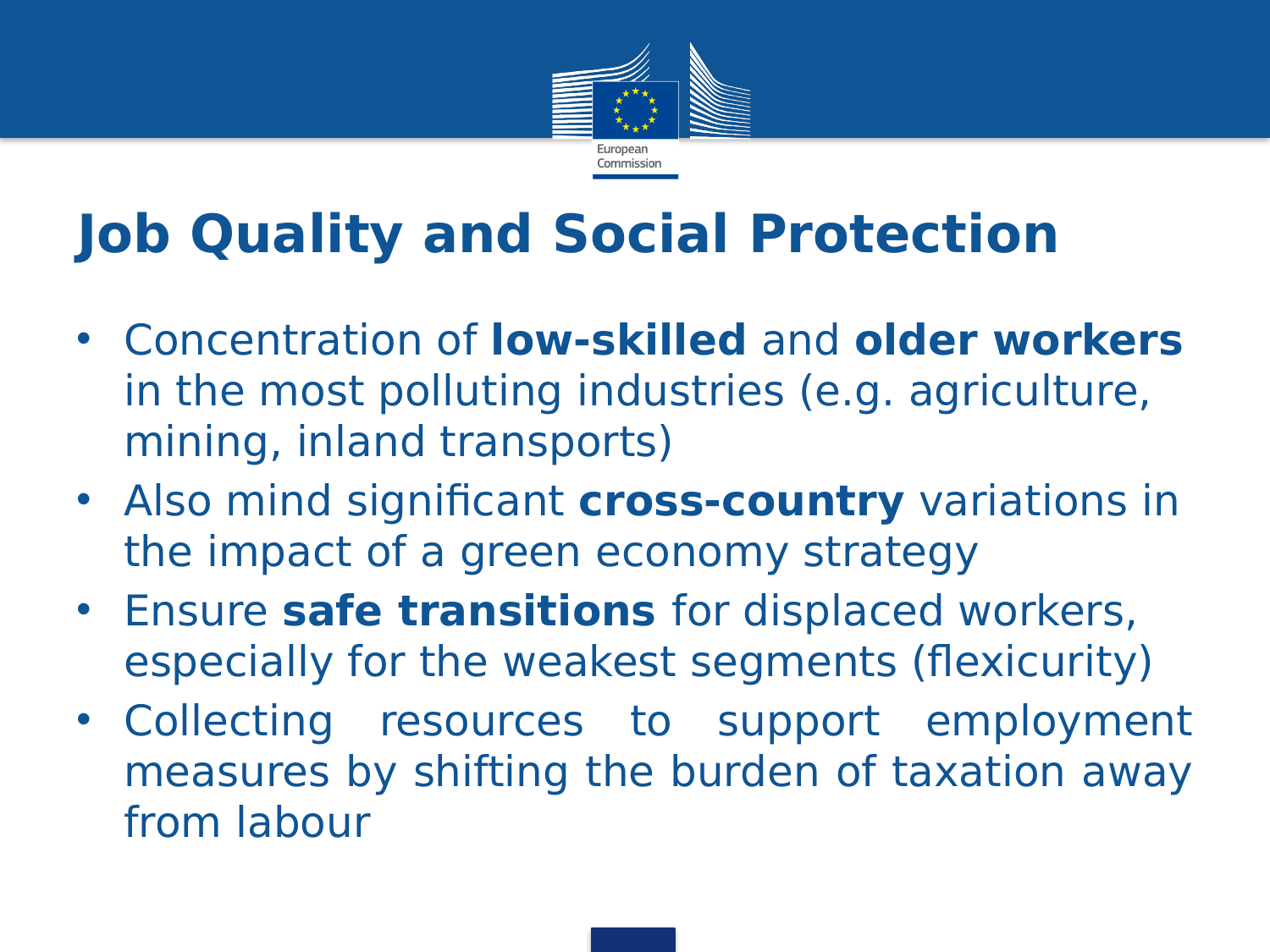

# Job Quality and Social Protection
Concentration of low-skilled and older workers in the most polluting industries (e.g. agriculture, mining, inland transports)
Also mind significant cross-country variations in the impact of a green economy strategy
Ensure safe transitions for displaced workers, especially for the weakest segments (flexicurity)
Collecting resources to support employment measures by shifting the burden of taxation away from labour